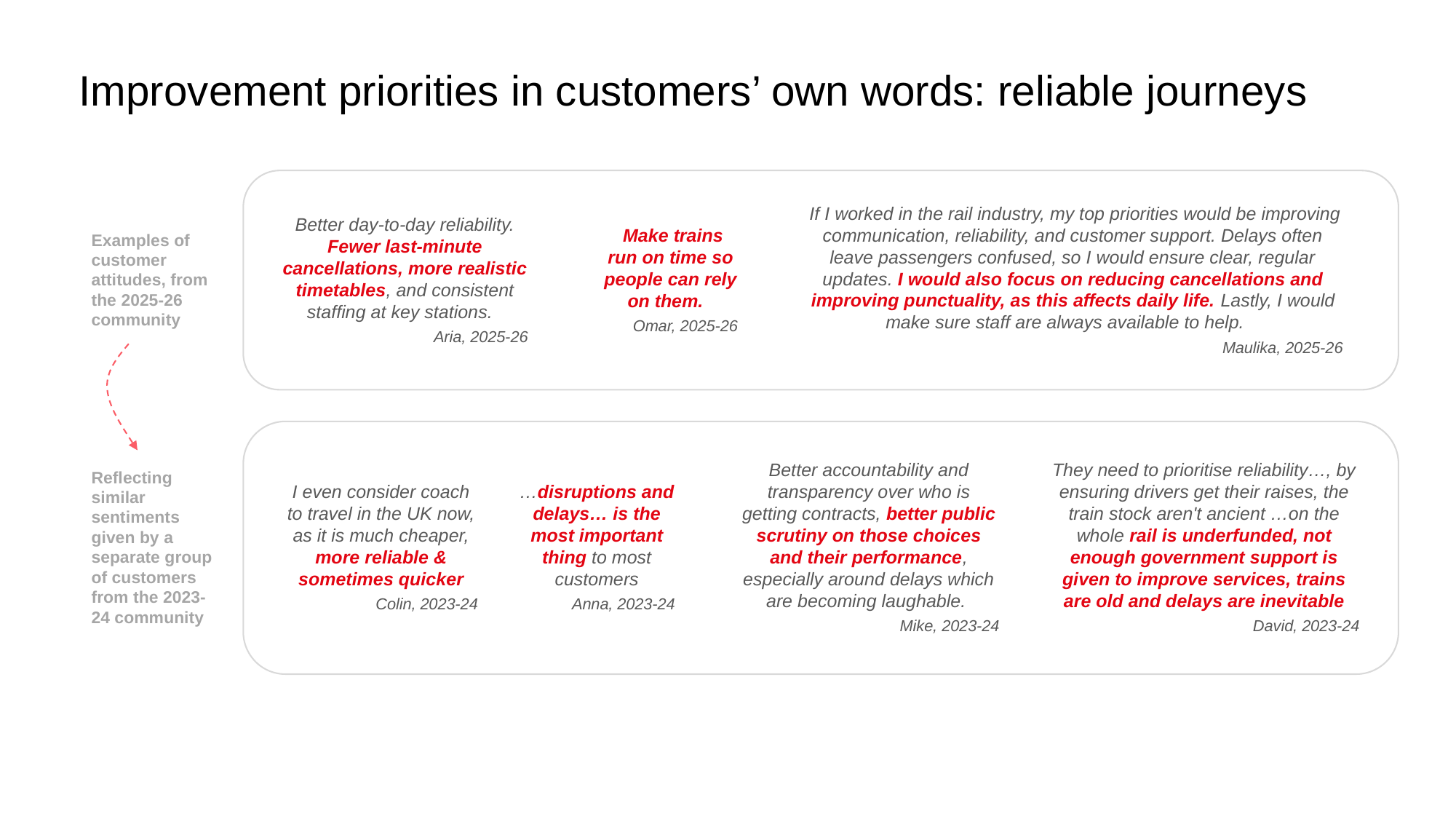

# Improvement priorities in customers’ own words: reliable journeys

 If I worked in the rail industry, my top priorities would be improving communication, reliability, and customer support. Delays often leave passengers confused, so I would ensure clear, regular updates. I would also focus on reducing cancellations and improving punctuality, as this affects daily life. Lastly, I would make sure staff are always available to help.
Maulika, 2025-26
 Better day-to-day reliability.  Fewer last-minute cancellations, more realistic timetables, and consistent staffing at key stations.
Aria, 2025-26
 Make trains run on time so people can rely on them.
Omar, 2025-26
Examples of customer attitudes, from the 2025-26 community

Better accountability and transparency over who is getting contracts, better public scrutiny on those choices and their performance, especially around delays which are becoming laughable.
Mike, 2023-24
They need to prioritise reliability…, by ensuring drivers get their raises, the train stock aren't ancient …on the whole rail is underfunded, not enough government support is given to improve services, trains are old and delays are inevitable
David, 2023-24
Reflecting similar sentiments given by a separate group of customers from the 2023-24 community
I even consider coach to travel in the UK now, as it is much cheaper, more reliable & sometimes quicker
Colin, 2023-24
…disruptions and delays… is the most important thing to most customers
Anna, 2023-24